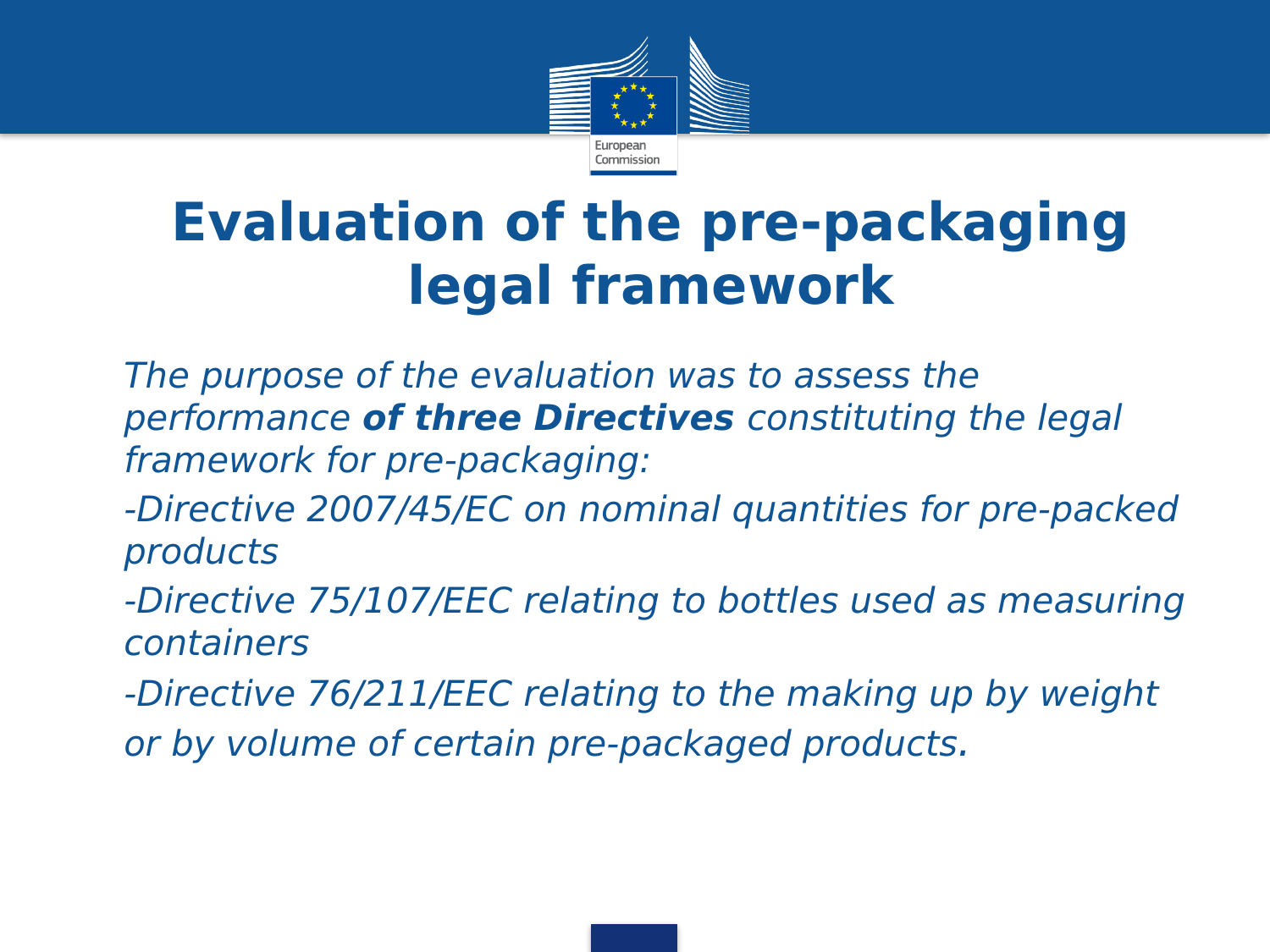

# Evaluation of the pre-packaging legal framework
The purpose of the evaluation was to assess the performance of three Directives constituting the legal framework for pre-packaging:
-Directive 2007/45/EC on nominal quantities for pre-packed products
-Directive 75/107/EEC relating to bottles used as measuring containers
-Directive 76/211/EEC relating to the making up by weight or by volume of certain pre-packaged products.